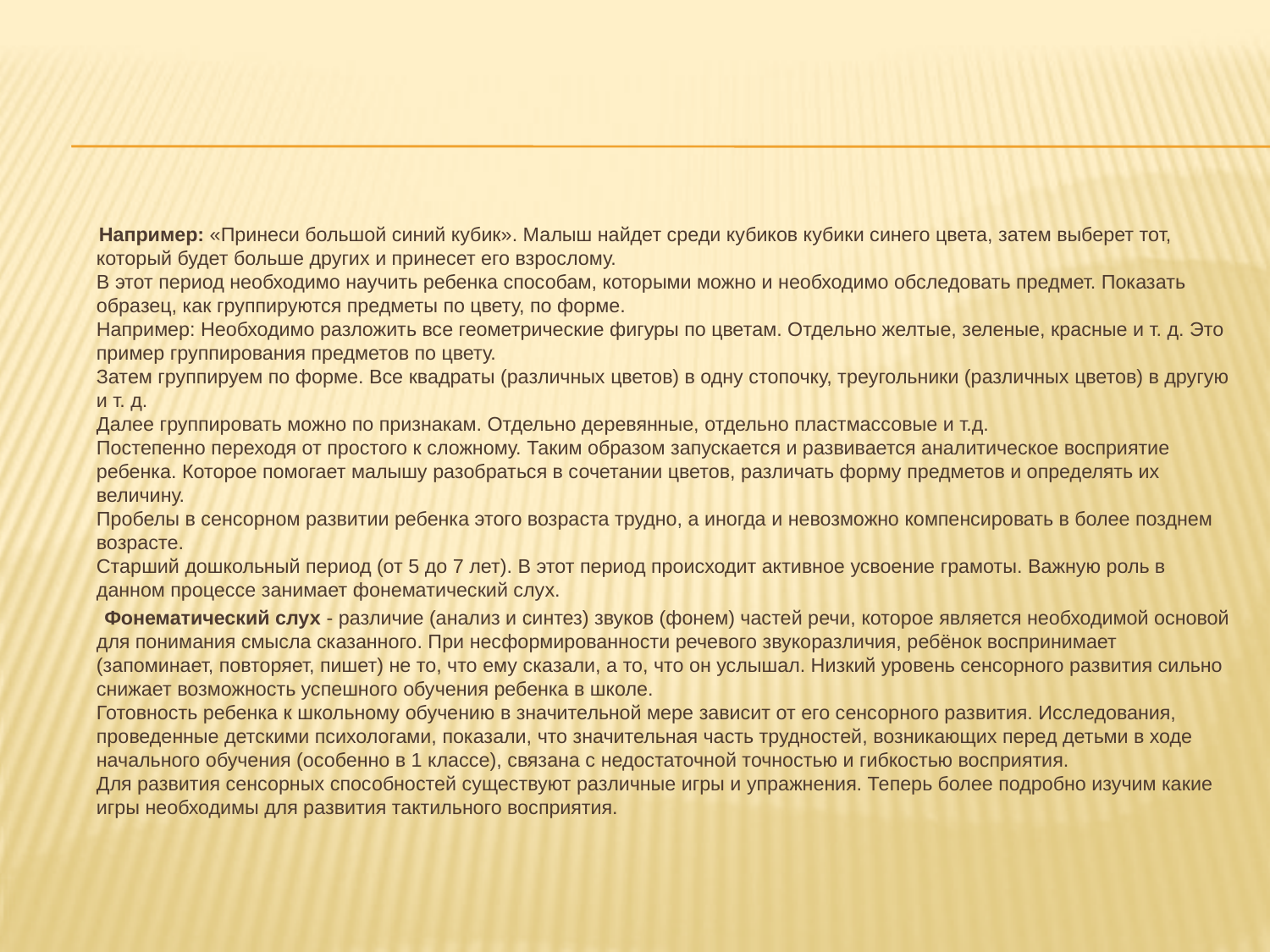

#
        Например: «Принеси большой синий кубик». Малыш найдет среди кубиков кубики синего цвета, затем выберет тот, который будет больше других и принесет его взрослому.
В этот период необходимо научить ребенка способам, которыми можно и необходимо обследовать предмет. Показать образец, как группируются предметы по цвету, по форме.
Например: Необходимо разложить все геометрические фигуры по цветам. Отдельно желтые, зеленые, красные и т. д. Это пример группирования предметов по цвету.
Затем группируем по форме. Все квадраты (различных цветов) в одну стопочку, треугольники (различных цветов) в другую и т. д.
Далее группировать можно по признакам. Отдельно деревянные, отдельно пластмассовые и т.д.
Постепенно переходя от простого к сложному. Таким образом запускается и развивается аналитическое восприятие ребенка. Которое помогает малышу разобраться в сочетании цветов, различать форму предметов и определять их величину.
Пробелы в сенсорном развитии ребенка этого возраста трудно, а иногда и невозможно компенсировать в более позднем возрасте.
Старший дошкольный период (от 5 до 7 лет). В этот период происходит активное усвоение грамоты. Важную роль в данном процессе занимает фонематический слух.
         Фонематический слух - различие (анализ и синтез) звуков (фонем) частей речи, которое является необходимой основой для понимания смысла сказанного. При несформированности речевого звукоразличия, ребёнок воспринимает (запоминает, повторяет, пишет) не то, что ему сказали, а то, что он услышал. Низкий уровень сенсорного развития сильно снижает возможность успешного обучения ребенка в школе.
Готовность ребенка к школьному обучению в значительной мере зависит от его сенсорного развития. Исследования, проведенные детскими психологами, показали, что значительная часть трудностей, возникающих перед детьми в ходе начального обучения (особенно в 1 классе), связана с недостаточной точностью и гибкостью восприятия.
Для развития сенсорных способностей существуют различные игры и упражнения. Теперь более подробно изучим какие игры необходимы для развития тактильного восприятия.